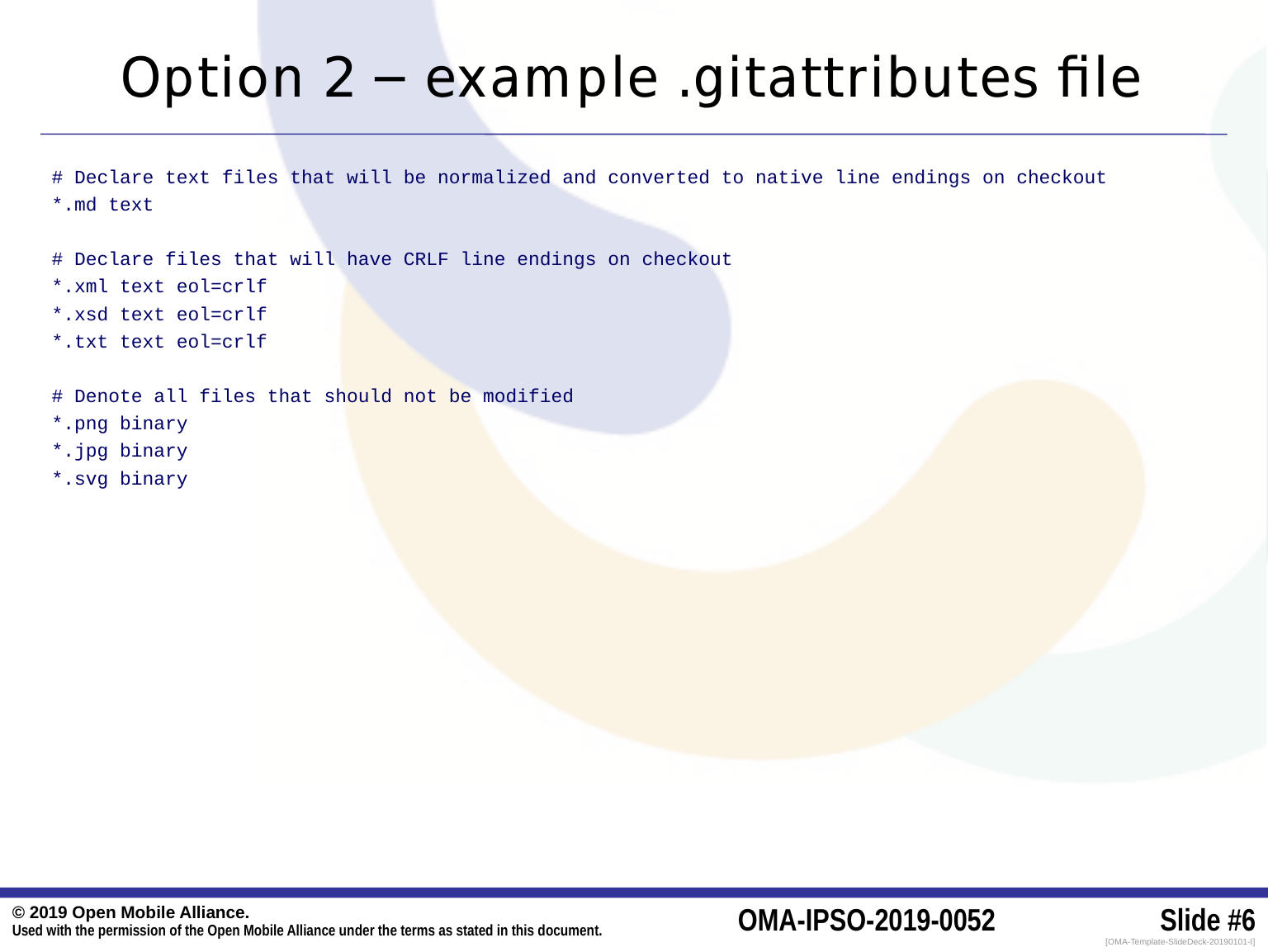

# Option 2 – example .gitattributes file
# Declare text files that will be normalized and converted to native line endings on checkout
*.md text

# Declare files that will have CRLF line endings on checkout
*.xml text eol=crlf
*.xsd text eol=crlf
*.txt text eol=crlf

# Denote all files that should not be modified
*.png binary
*.jpg binary
*.svg binary